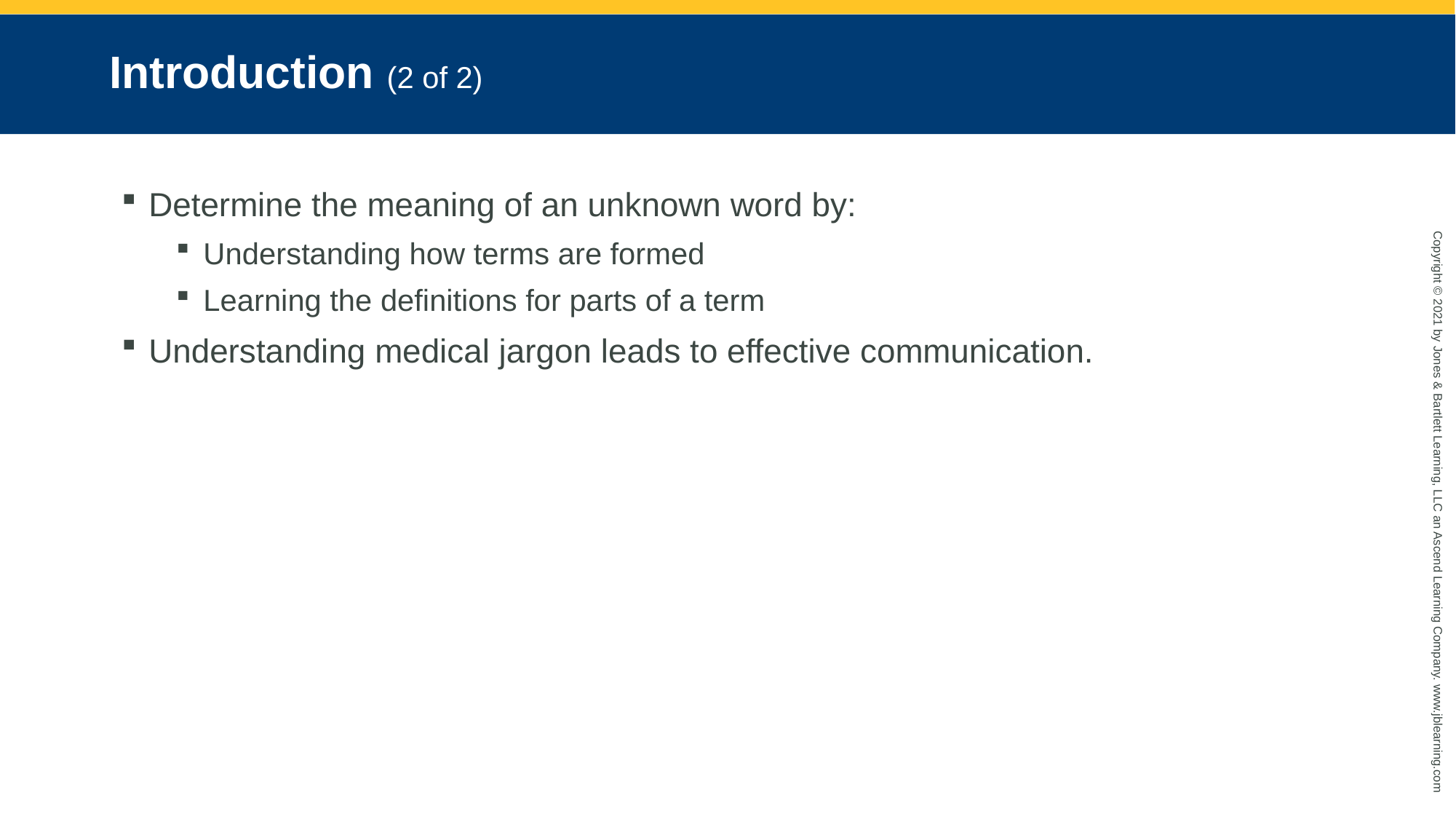

# Introduction (2 of 2)
Determine the meaning of an unknown word by:
Understanding how terms are formed
Learning the definitions for parts of a term
Understanding medical jargon leads to effective communication.